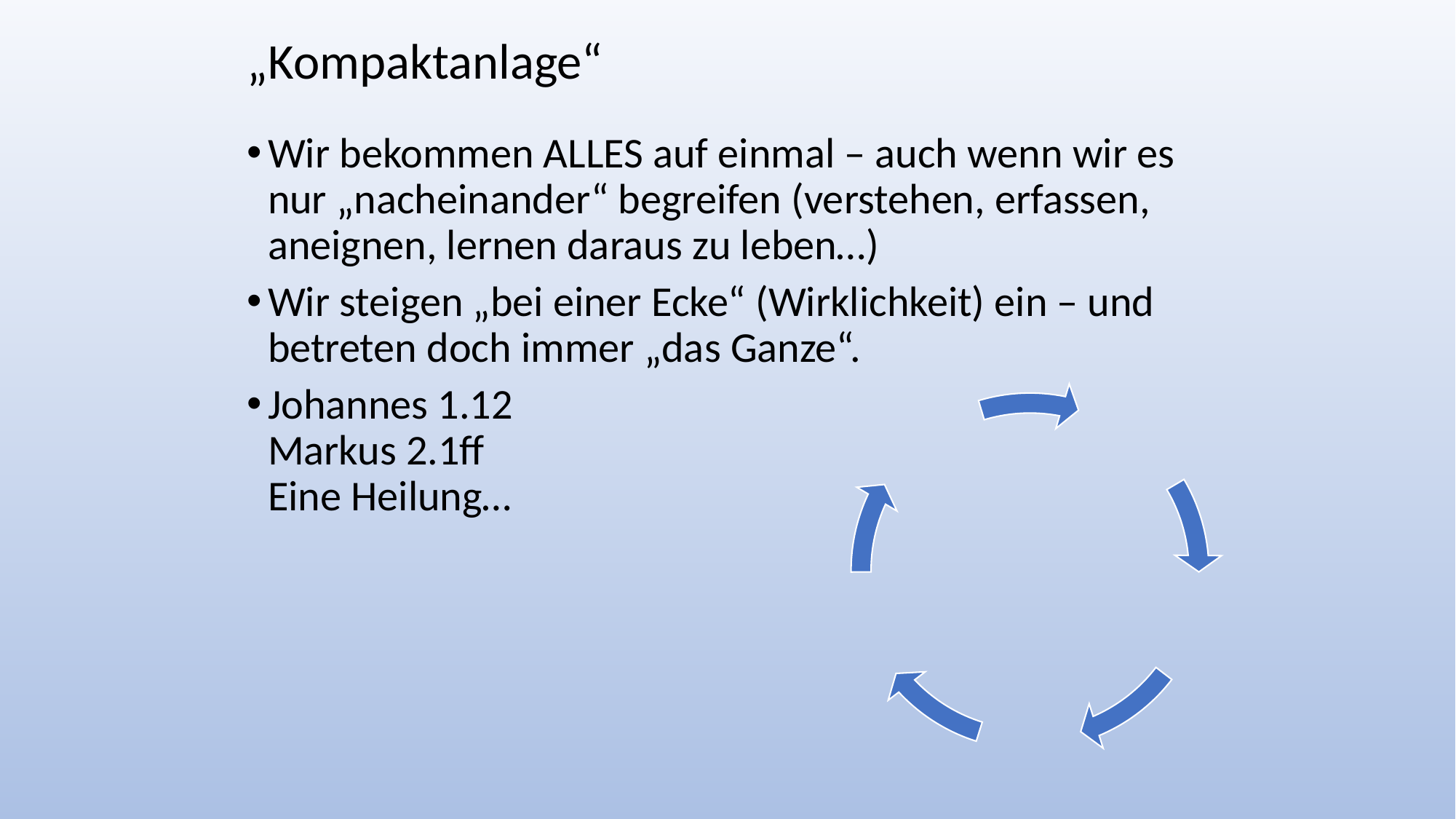

# „Kompaktanlage“
Wir bekommen ALLES auf einmal – auch wenn wir es nur „nacheinander“ begreifen (verstehen, erfassen, aneignen, lernen daraus zu leben…)
Wir steigen „bei einer Ecke“ (Wirklichkeit) ein – und betreten doch immer „das Ganze“.
Johannes 1.12
Markus 2.1ff
Eine Heilung…